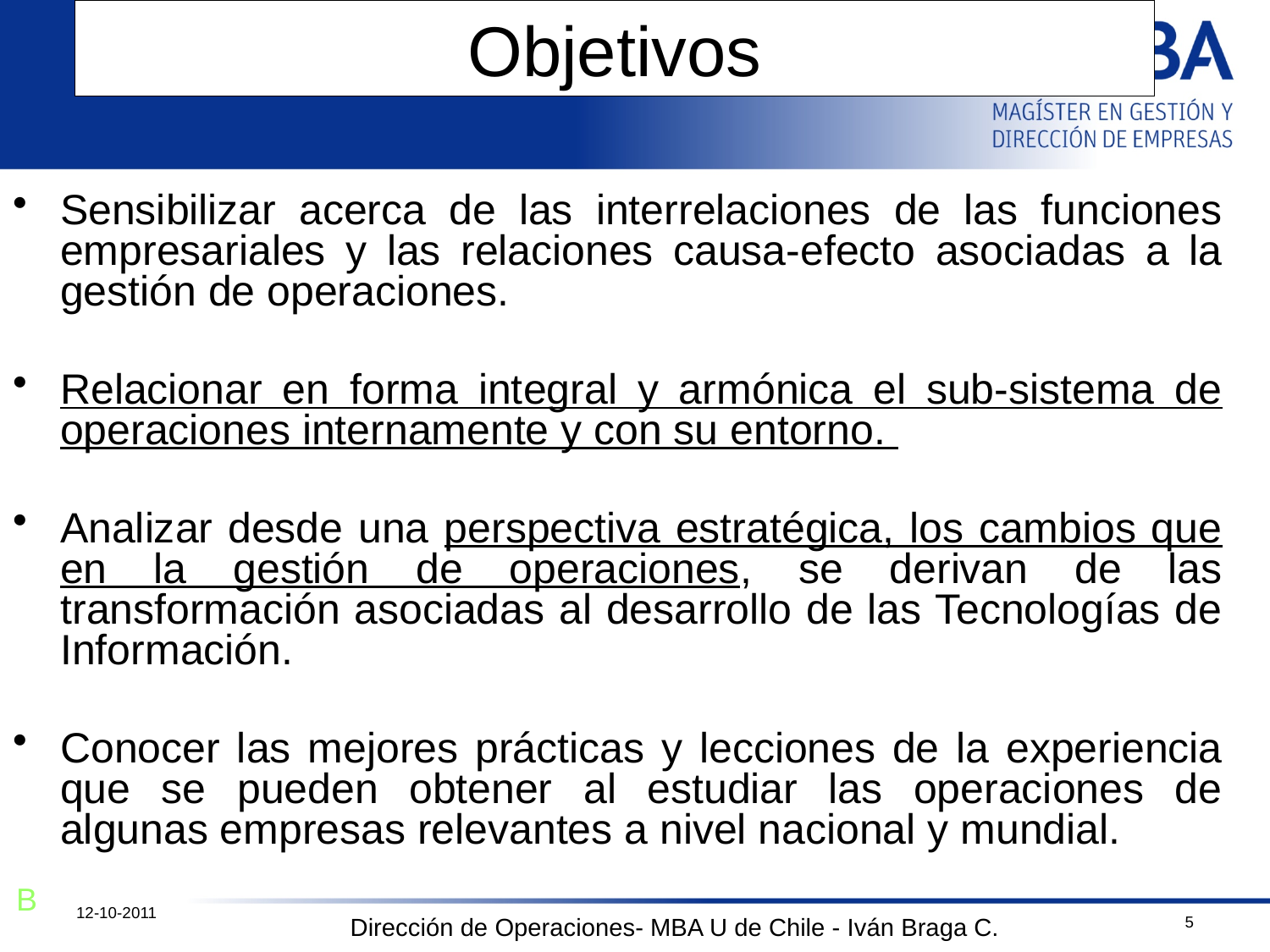

# Objetivos
Sensibilizar acerca de las interrelaciones de las funciones empresariales y las relaciones causa-efecto asociadas a la gestión de operaciones.

Relacionar en forma integral y armónica el sub-sistema de operaciones internamente y con su entorno.

Analizar desde una perspectiva estratégica, los cambios que en la gestión de operaciones, se derivan de las transformación asociadas al desarrollo de las Tecnologías de Información.

Conocer las mejores prácticas y lecciones de la experiencia que se pueden obtener al estudiar las operaciones de algunas empresas relevantes a nivel nacional y mundial.
B
12-10-2011

5